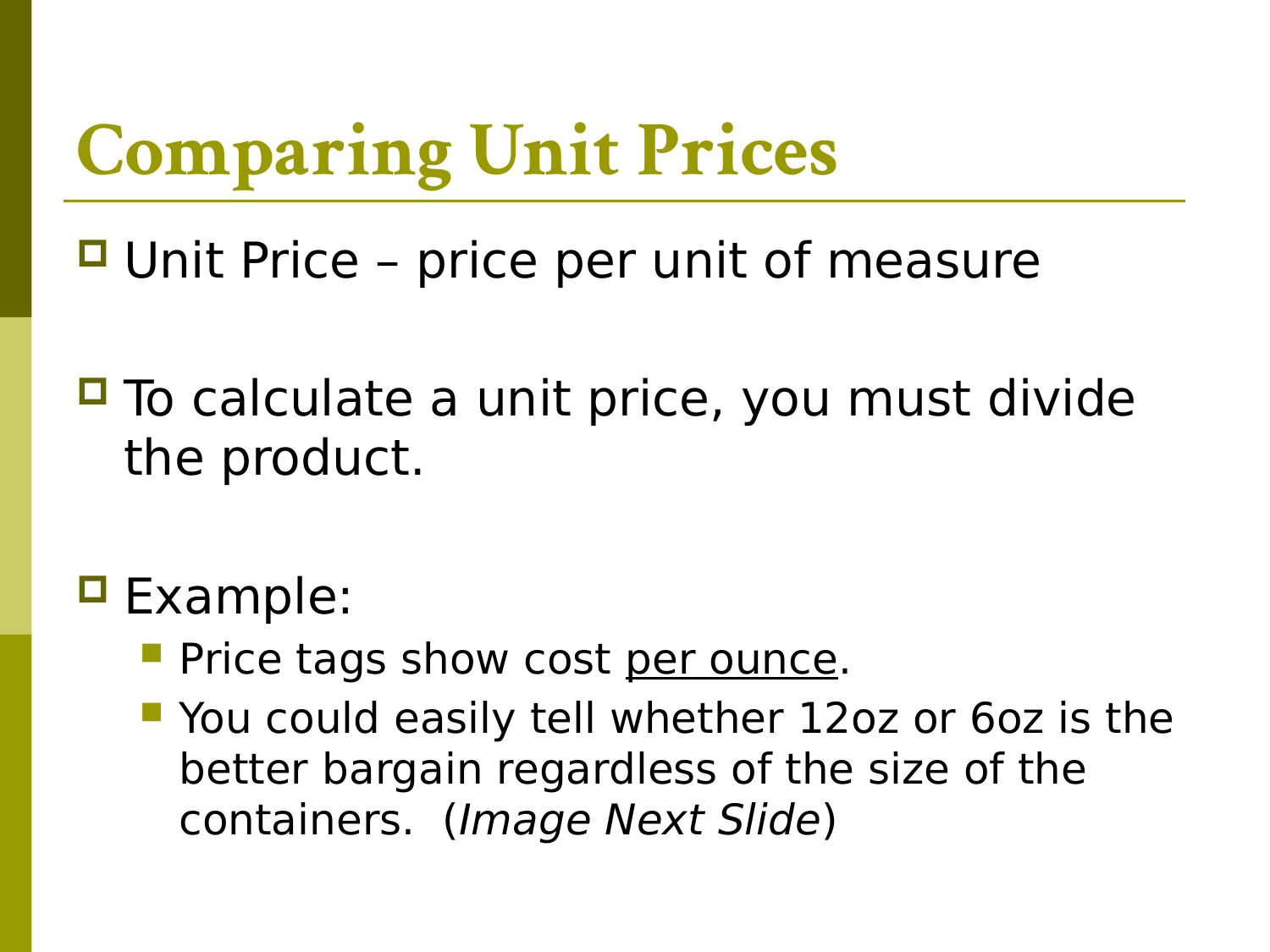

# Comparing Unit Prices
Unit Price – price per unit of measure

To calculate a unit price, you must divide the product.

Example:
Price tags show cost per ounce.
You could easily tell whether 12oz or 6oz is the better bargain regardless of the size of the containers.  (Image Next Slide)